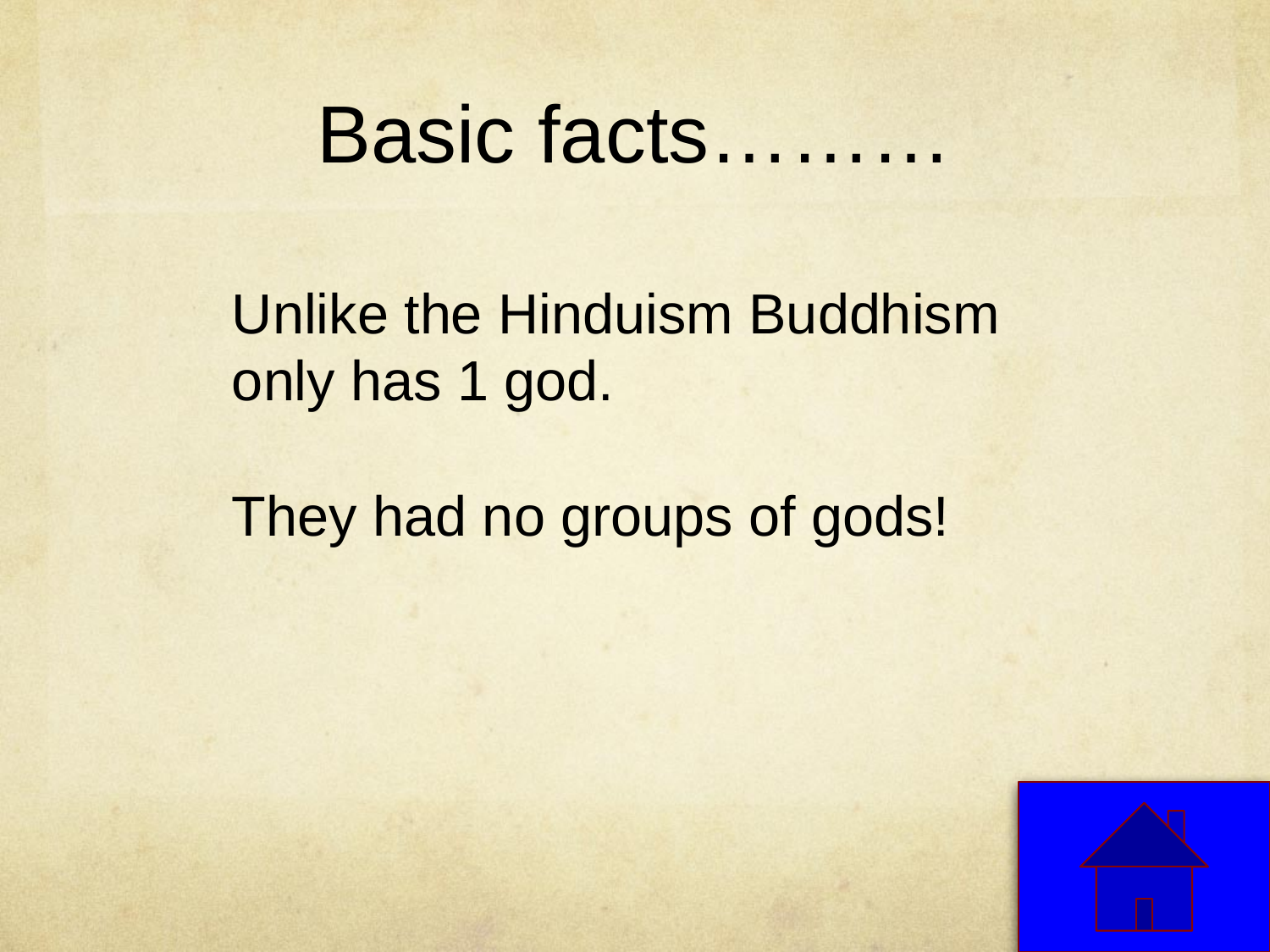

# Basic facts………

Unlike the Hinduism Buddhism only has 1 god.

They had no groups of gods!